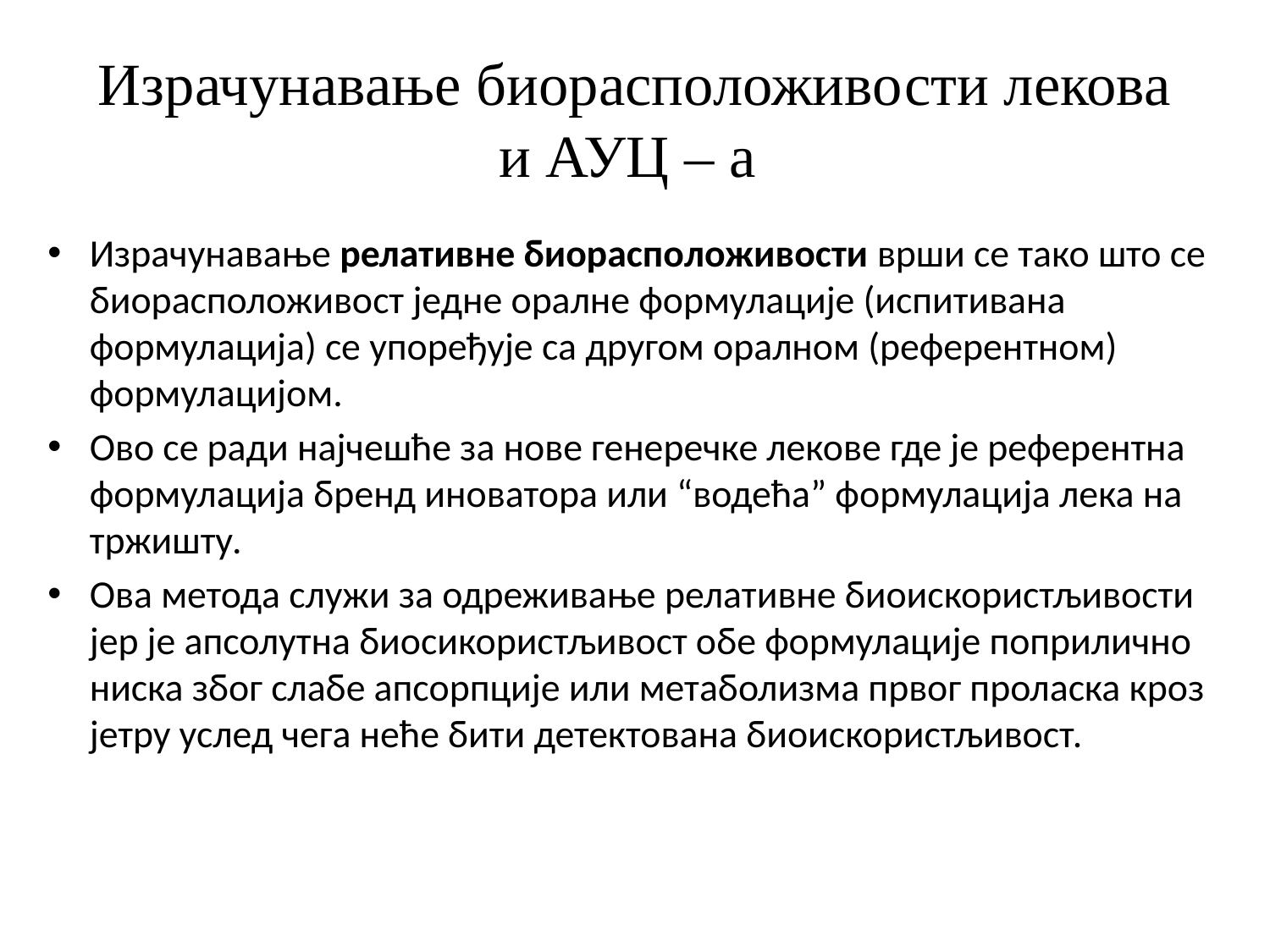

# Израчунавање биорасположивости лекова и АУЦ – а
Израчунавање релативне биорасположивости врши се тако што се биорасположивост једне оралне формулације (испитивана формулација) се упоређује са другом оралном (референтном) формулацијом.
Ово се ради најчешће за нове генеречке лекове где је референтна формулација брeнд иноватора или “водећа” формулација лека на тржишту.
Ова метода служи за одреживање релативне биоискористљивости јер је апсолутна биосикористљивост обе формулације поприлично ниска због слабе апсорпције или метаболизма првог проласка кроз јетру услед чега неће бити детектована биоискористљивост.